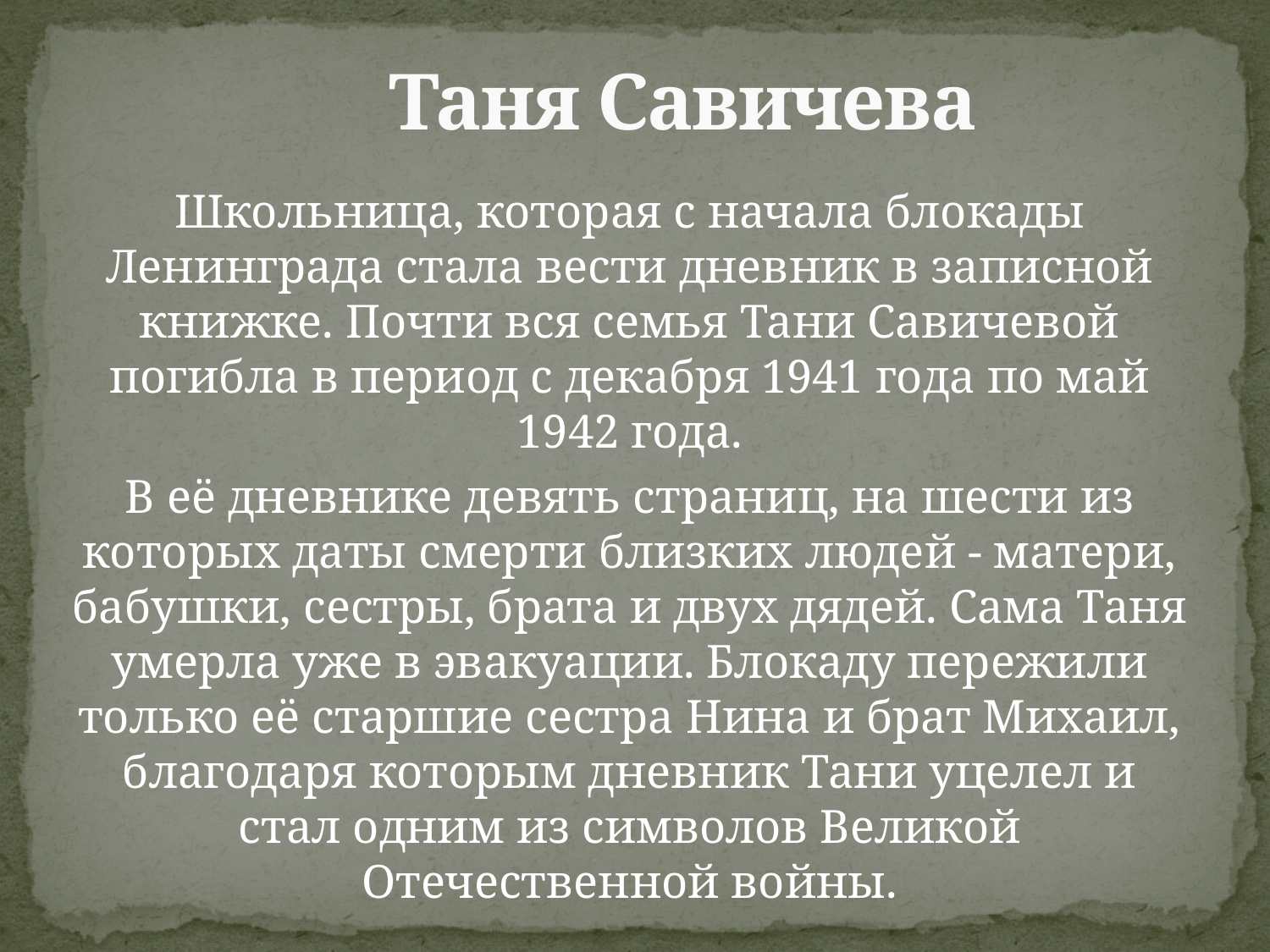

# Таня Савичева
Школьница, которая с начала блокады Ленинграда стала вести дневник в записной книжке. Почти вся семья Тани Савичевой погибла в период с декабря 1941 года по май 1942 года.
В её дневнике девять страниц, на шести из которых даты смерти близких людей - матери, бабушки, сестры, брата и двух дядей. Сама Таня умерла уже в эвакуации. Блокаду пережили только её старшие сестра Нина и брат Михаил, благодаря которым дневник Тани уцелел и стал одним из символов Великой Отечественной войны.